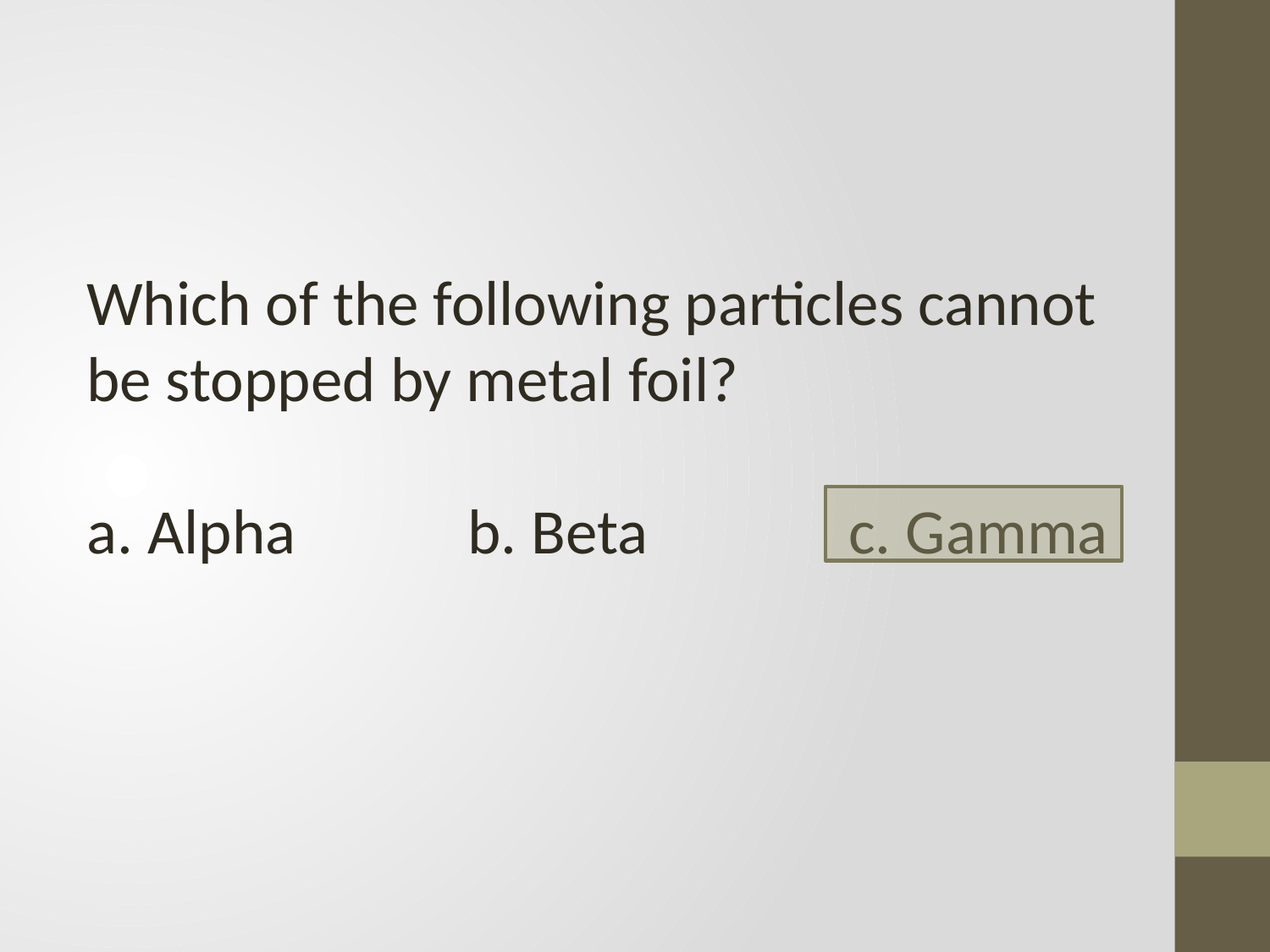

Which of the following particles cannot be stopped by metal foil?

a. Alpha		b. Beta		c. Gamma